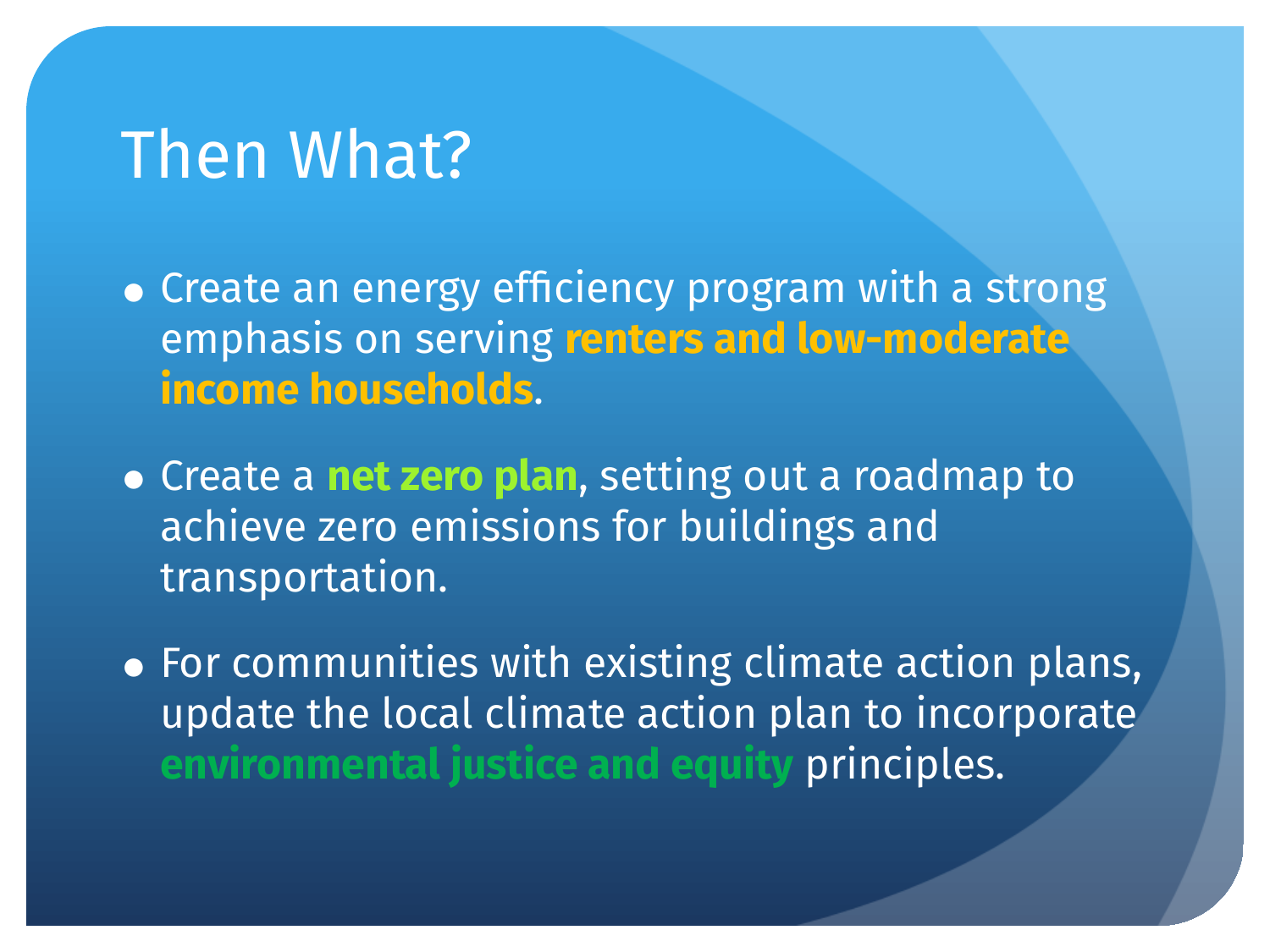

# Then What?
Create an energy efficiency program with a strong emphasis on serving renters and low-moderate income households.
Create a net zero plan, setting out a roadmap to achieve zero emissions for buildings and transportation.
For communities with existing climate action plans, update the local climate action plan to incorporate environmental justice and equity principles.